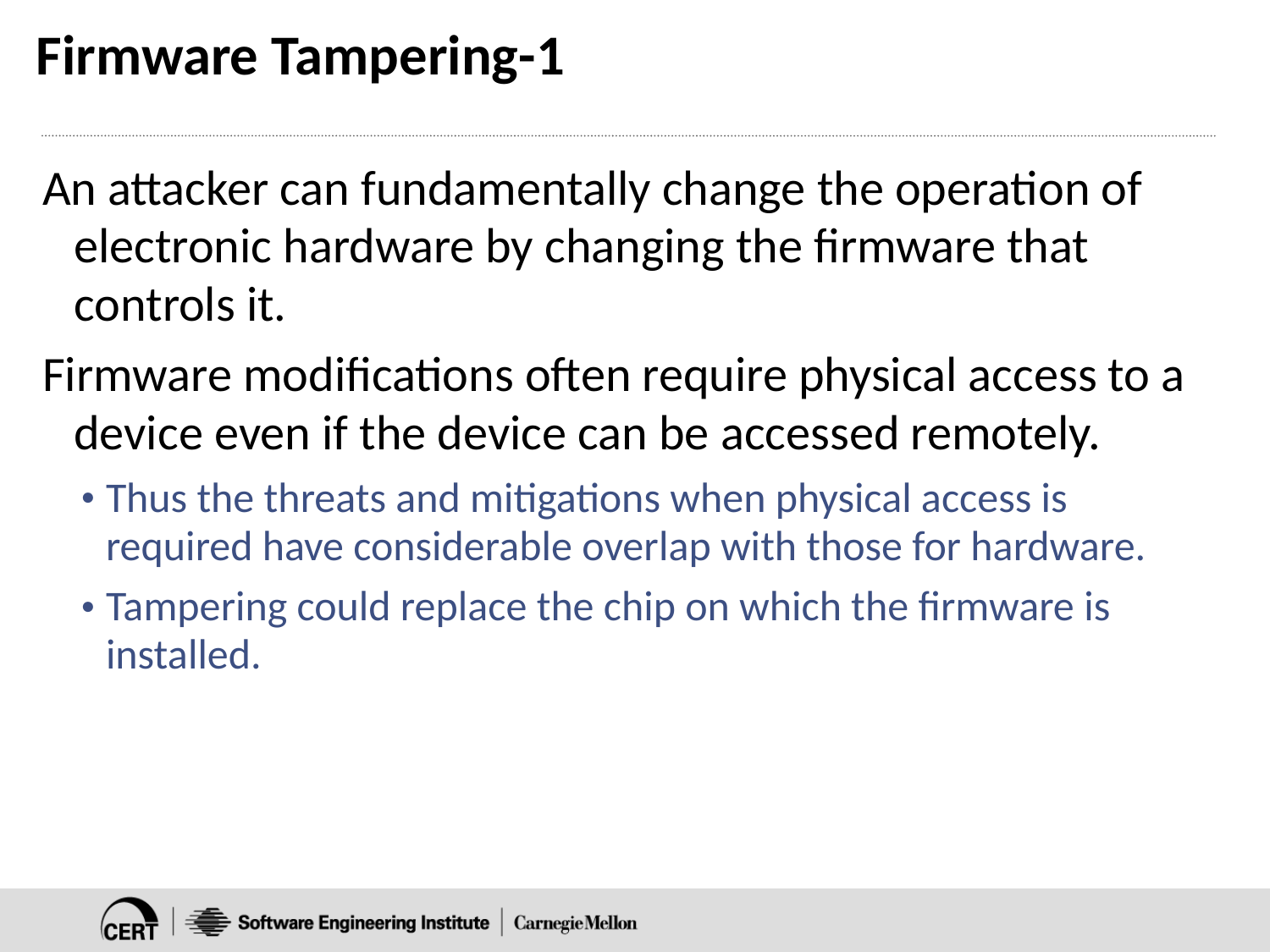

# Firmware Tampering-1
An attacker can fundamentally change the operation of electronic hardware by changing the firmware that controls it.
Firmware modifications often require physical access to a device even if the device can be accessed remotely.
Thus the threats and mitigations when physical access is required have considerable overlap with those for hardware.
Tampering could replace the chip on which the firmware is installed.